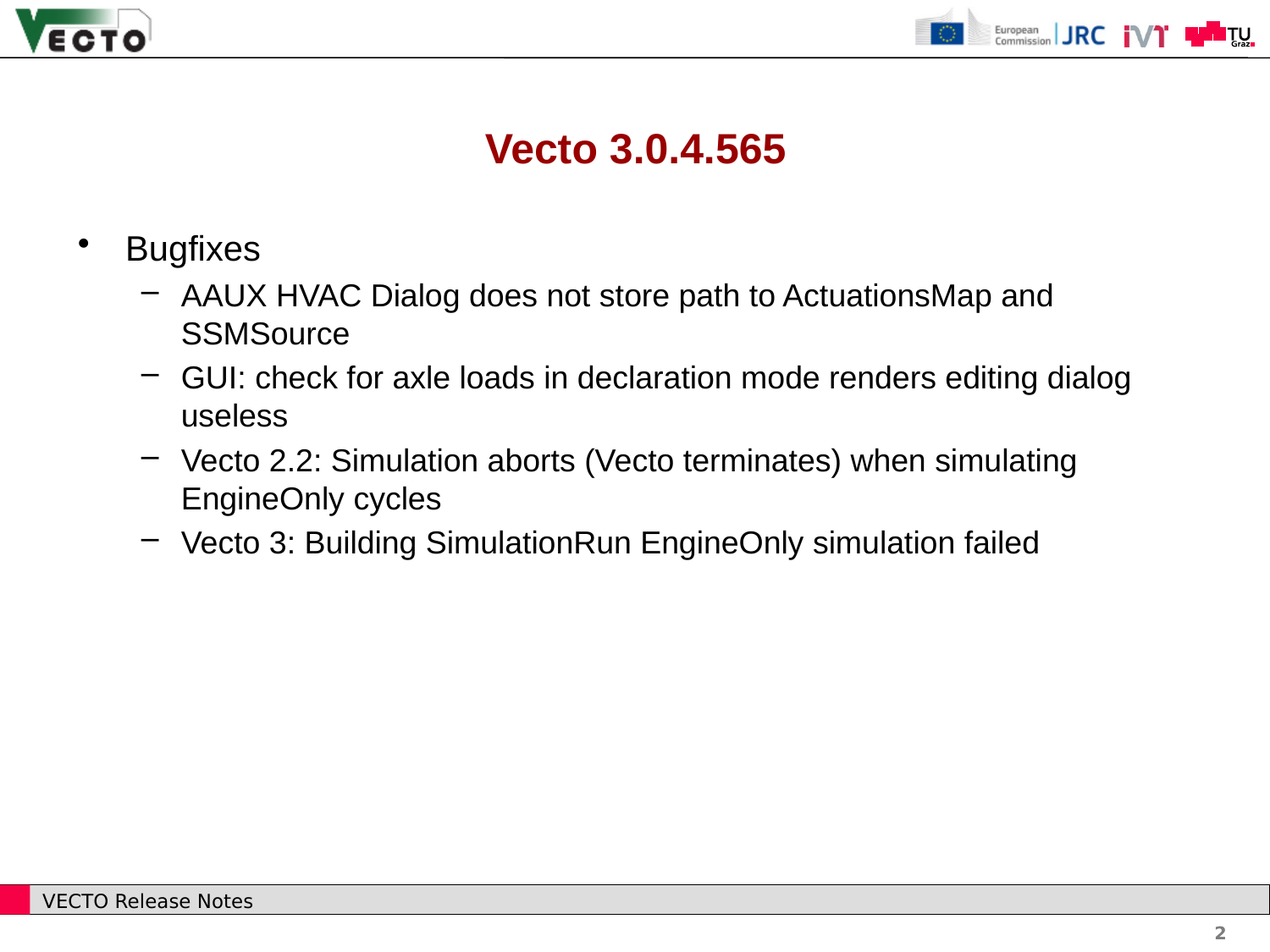

# Vecto 3.0.4.565
Bugfixes
AAUX HVAC Dialog does not store path to ActuationsMap and SSMSource
GUI: check for axle loads in declaration mode renders editing dialog useless
Vecto 2.2: Simulation aborts (Vecto terminates) when simulating EngineOnly cycles
Vecto 3: Building SimulationRun EngineOnly simulation failed